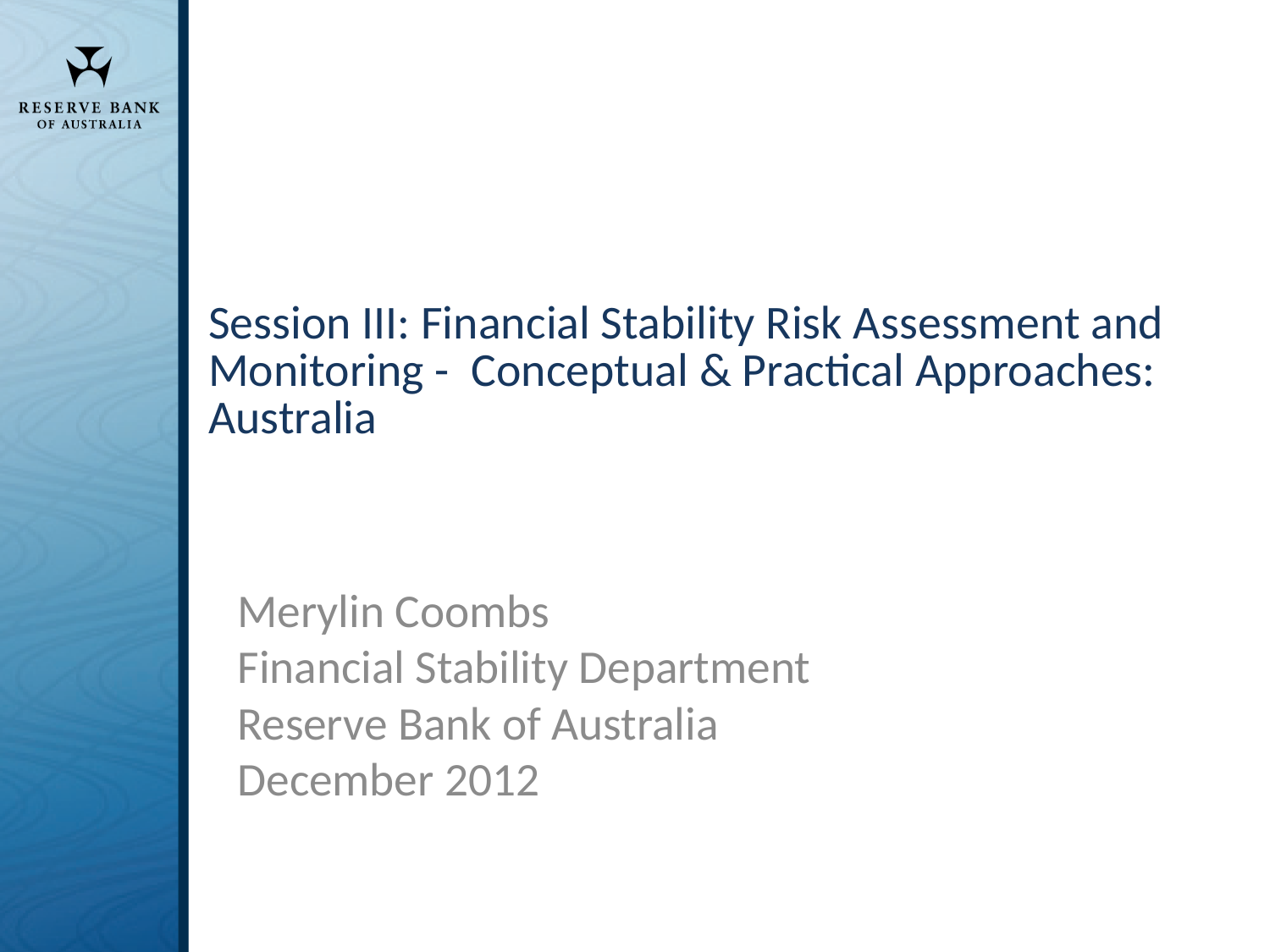

# Session III: Financial Stability Risk Assessment and Monitoring -  Conceptual & Practical Approaches: Australia
Merylin Coombs
Financial Stability Department
Reserve Bank of Australia
December 2012